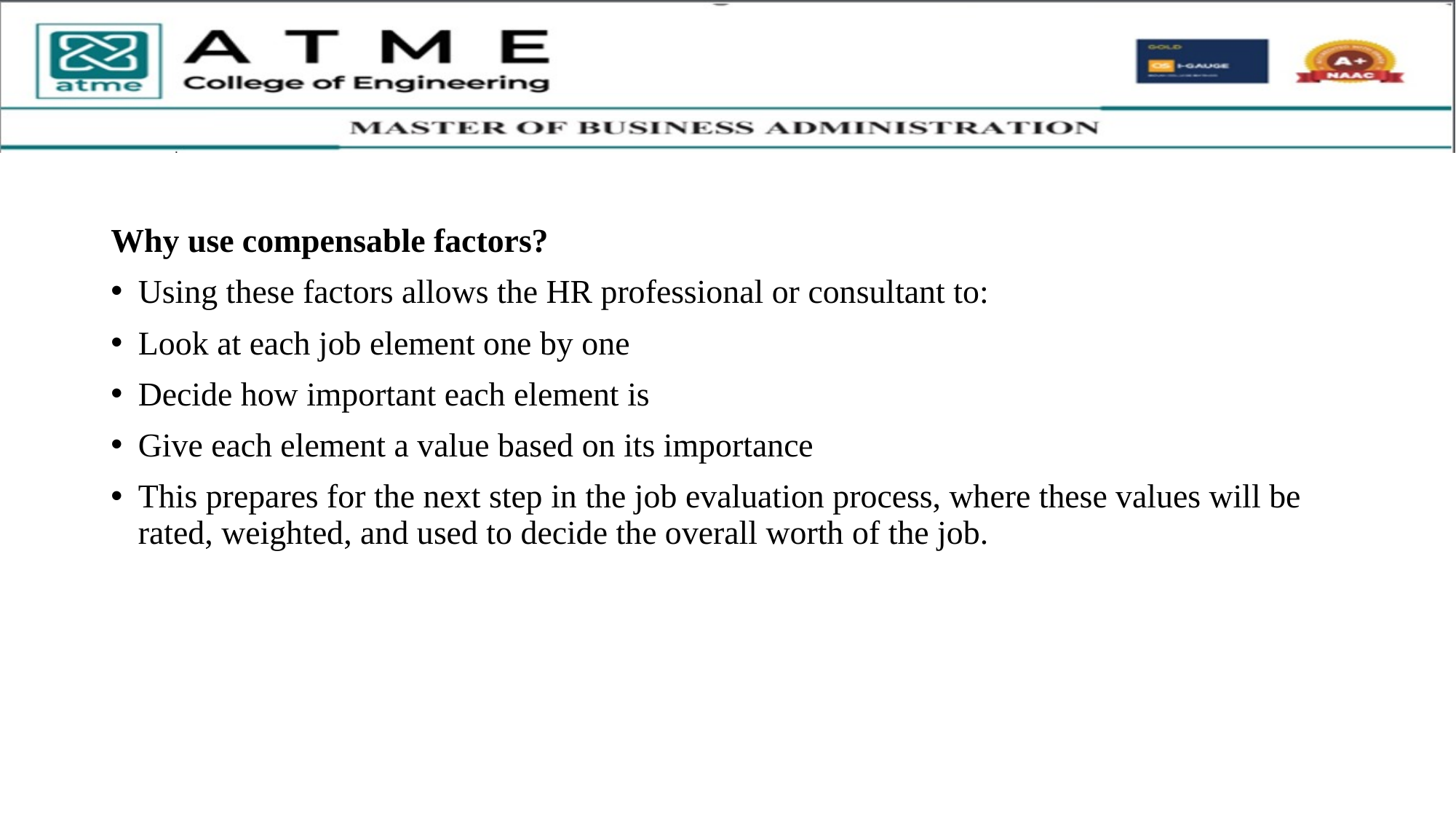

Why use compensable factors?
Using these factors allows the HR professional or consultant to:
Look at each job element one by one
Decide how important each element is
Give each element a value based on its importance
This prepares for the next step in the job evaluation process, where these values will be rated, weighted, and used to decide the overall worth of the job.